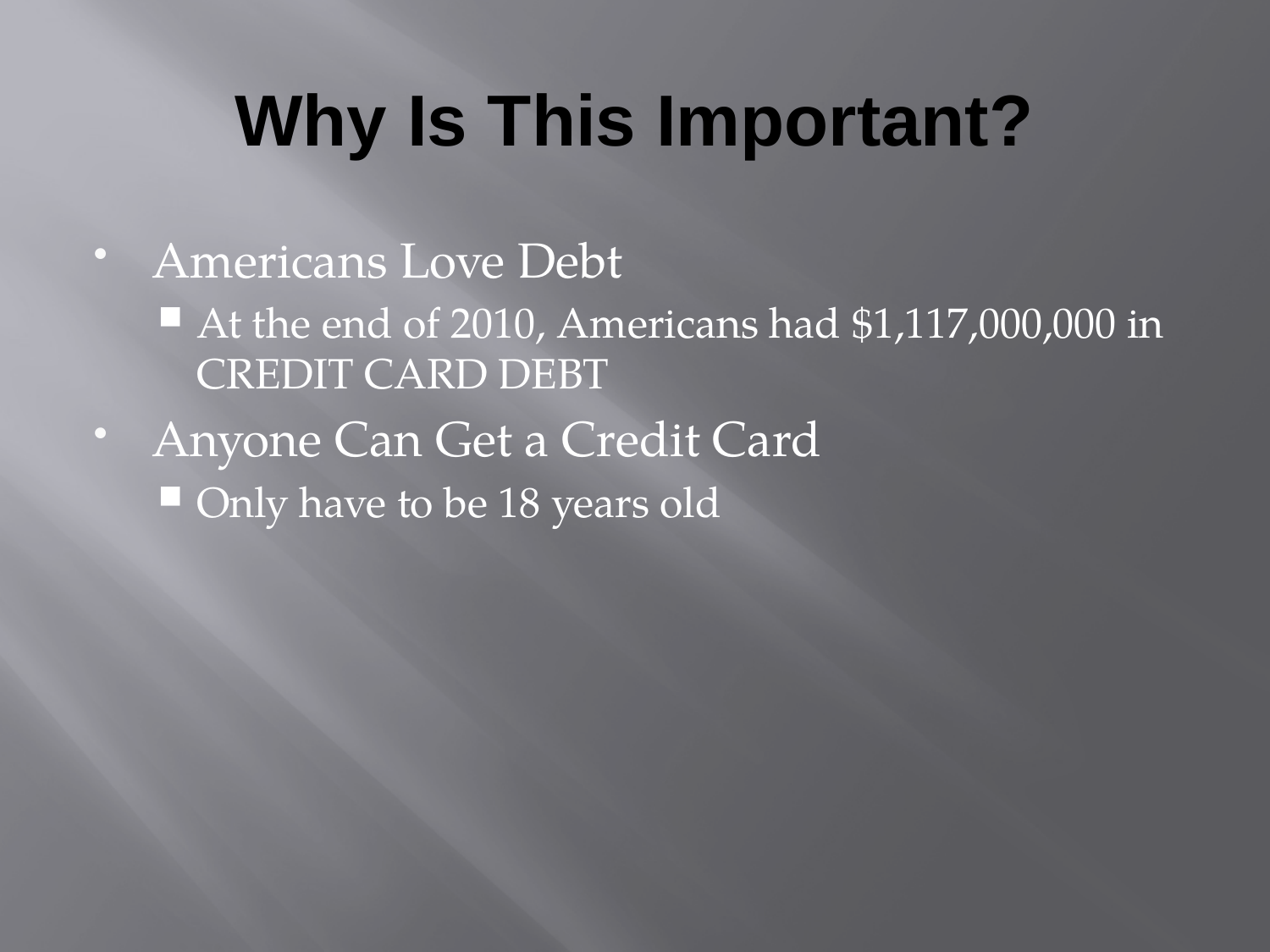

# Why Is This Important?
Americans Love Debt
At the end of 2010, Americans had $1,117,000,000 in CREDIT CARD DEBT
Anyone Can Get a Credit Card
Only have to be 18 years old